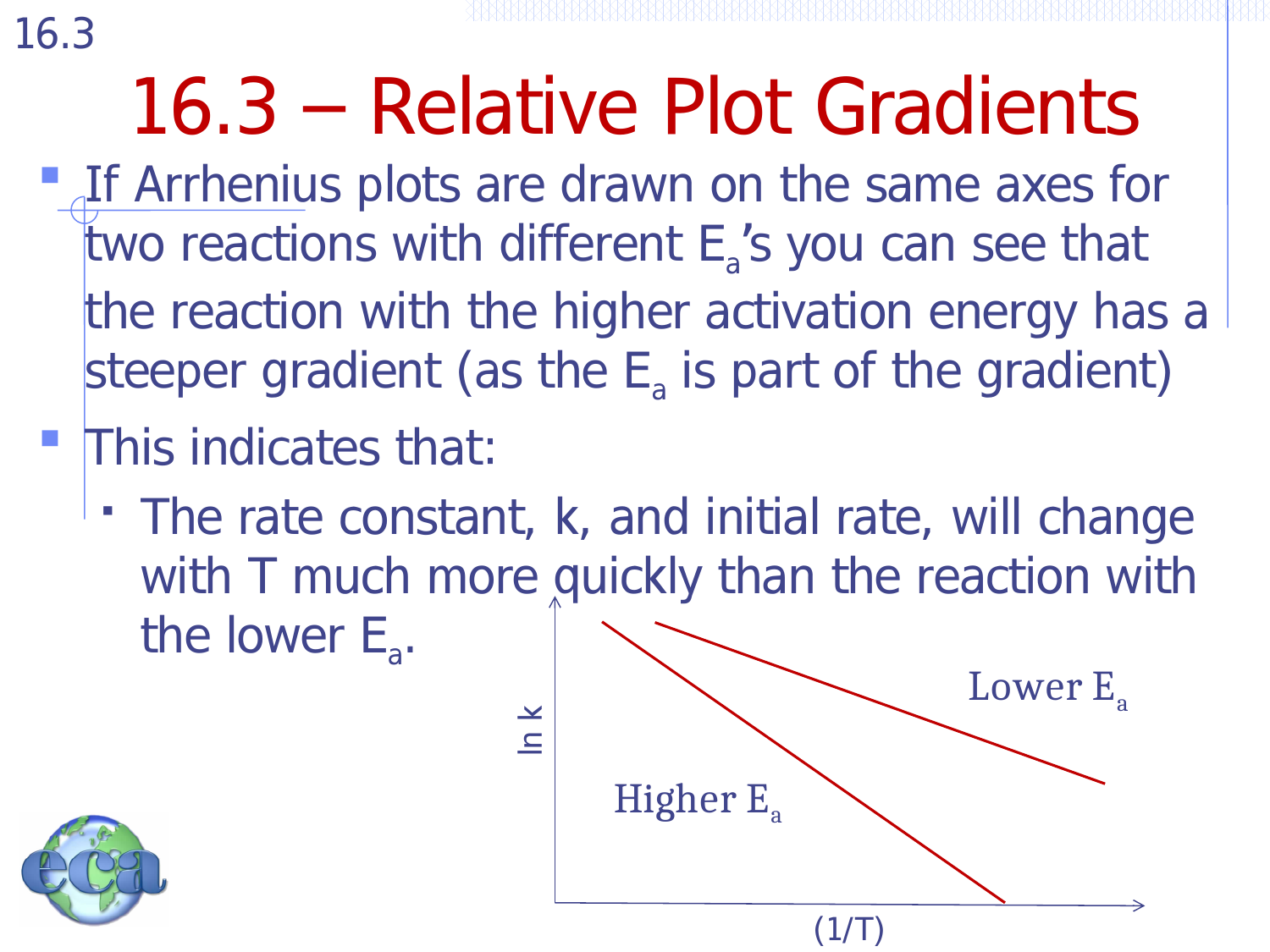

# 16.3 – Relative Plot Gradients
If Arrhenius plots are drawn on the same axes for two reactions with different Ea’s you can see that the reaction with the higher activation energy has a steeper gradient (as the Ea is part of the gradient)
This indicates that:
The rate constant, k, and initial rate, will change with T much more quickly than the reaction with the lower Ea.
Lower Ea
ln k
Higher Ea
(1/T)